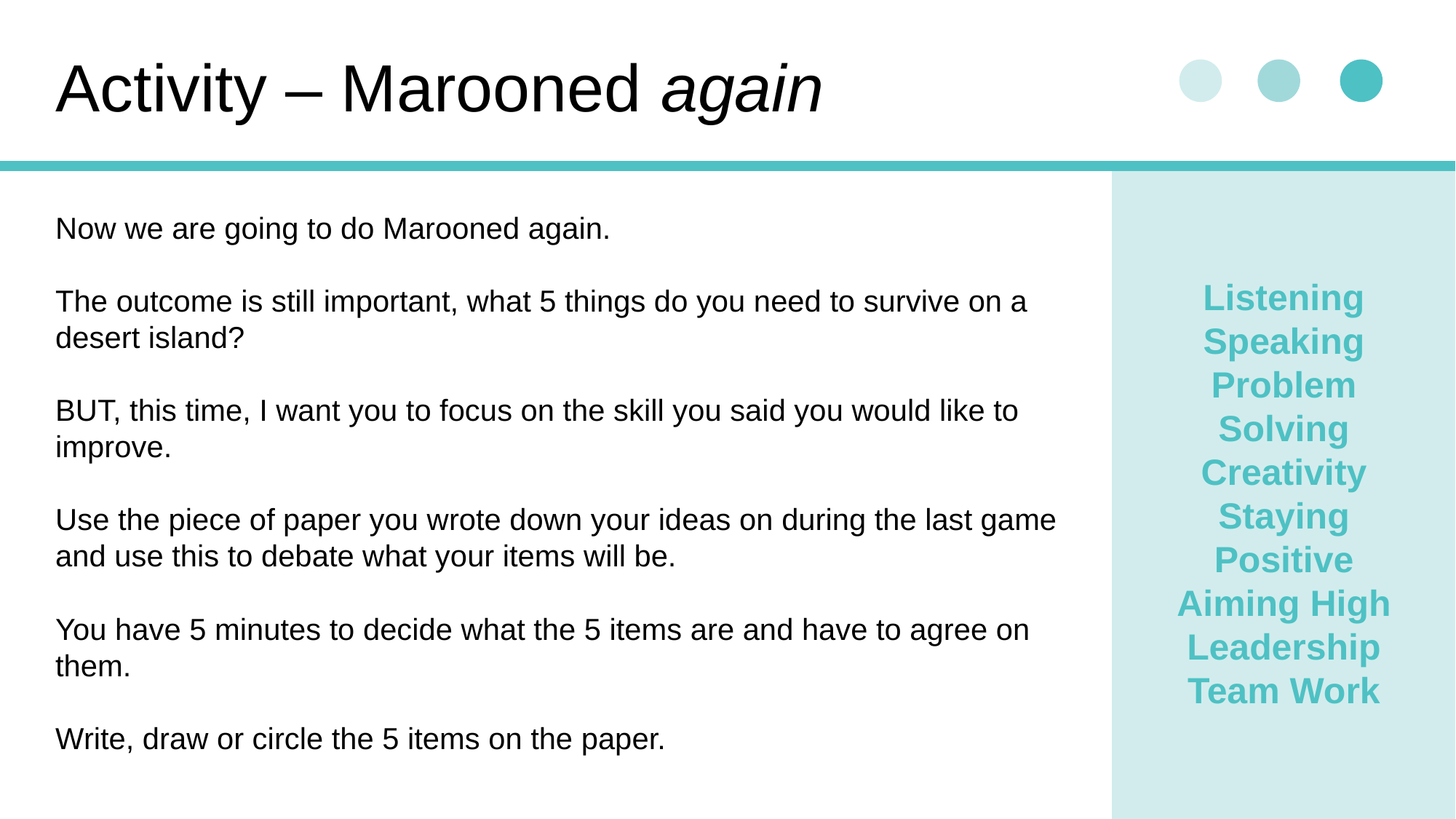

Activity – Marooned again

Now we are going to do Marooned again.

The outcome is still important, what 5 things do you need to survive on a desert island?

BUT, this time, I want you to focus on the skill you said you would like to improve.

Use the piece of paper you wrote down your ideas on during the last game and use this to debate what your items will be.

You have 5 minutes to decide what the 5 items are and have to agree on them.

Write, draw or circle the 5 items on the paper.
Listening
Speaking
Problem Solving
Creativity
Staying Positive
Aiming High
Leadership
Team Work